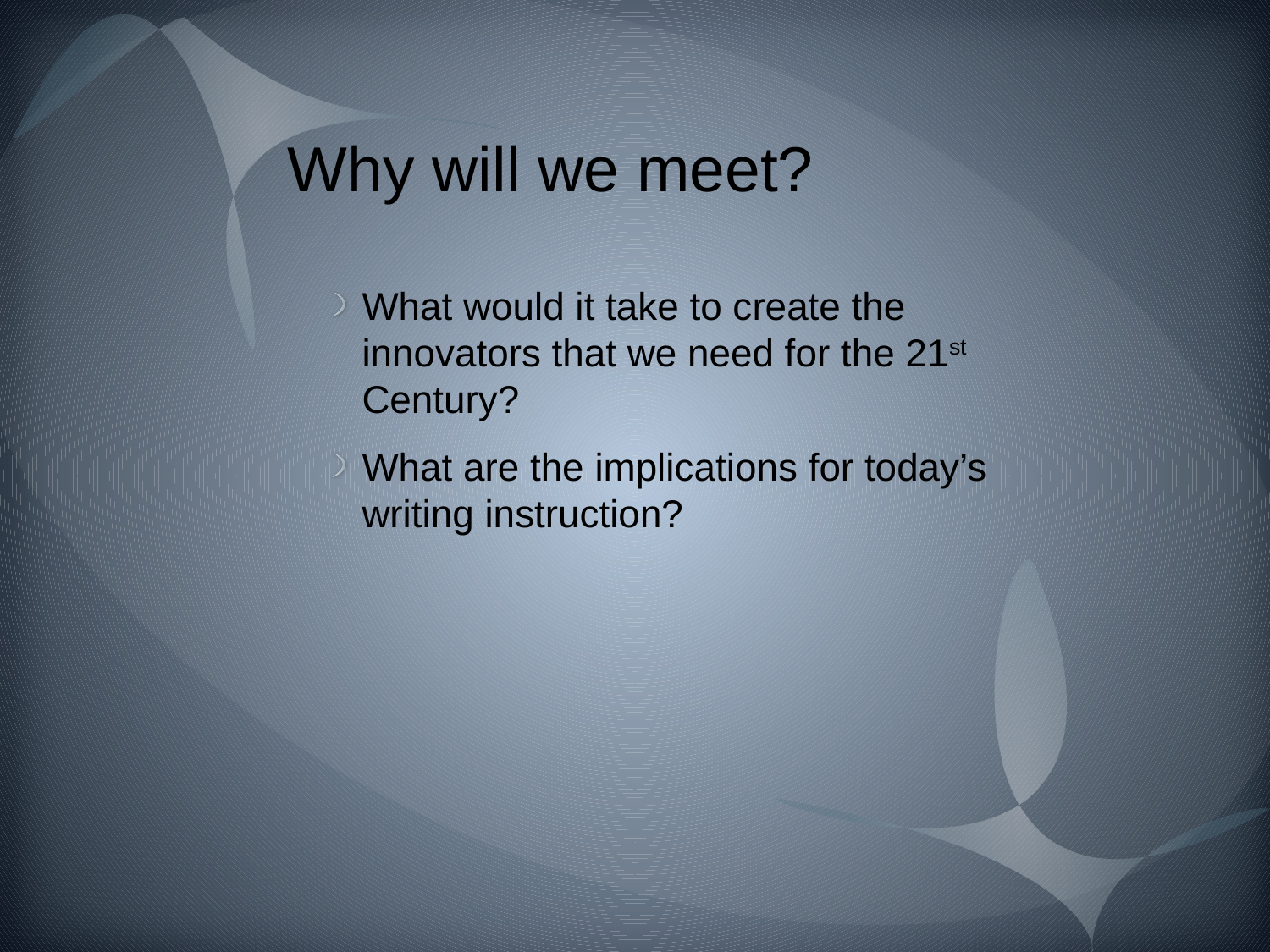

# Why will we meet?
What would it take to create the innovators that we need for the 21st Century?
What are the implications for today’s writing instruction?